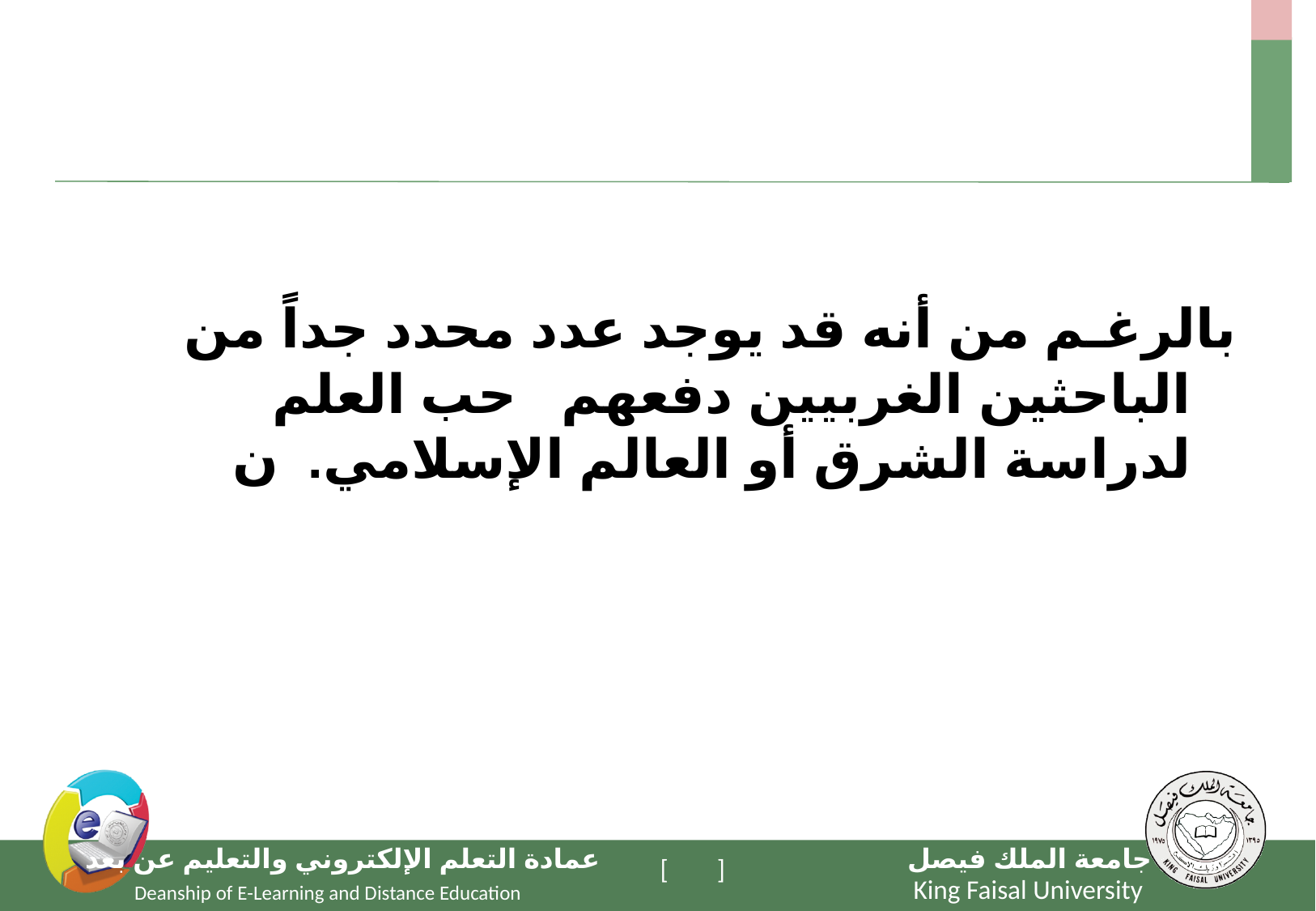

#

بالرغـم من أنه قد يوجد عدد محدد جداً من الباحثين الغربيين دفعهم   حب العلم لدراسة الشرق أو العالم الإسلامي.  ن